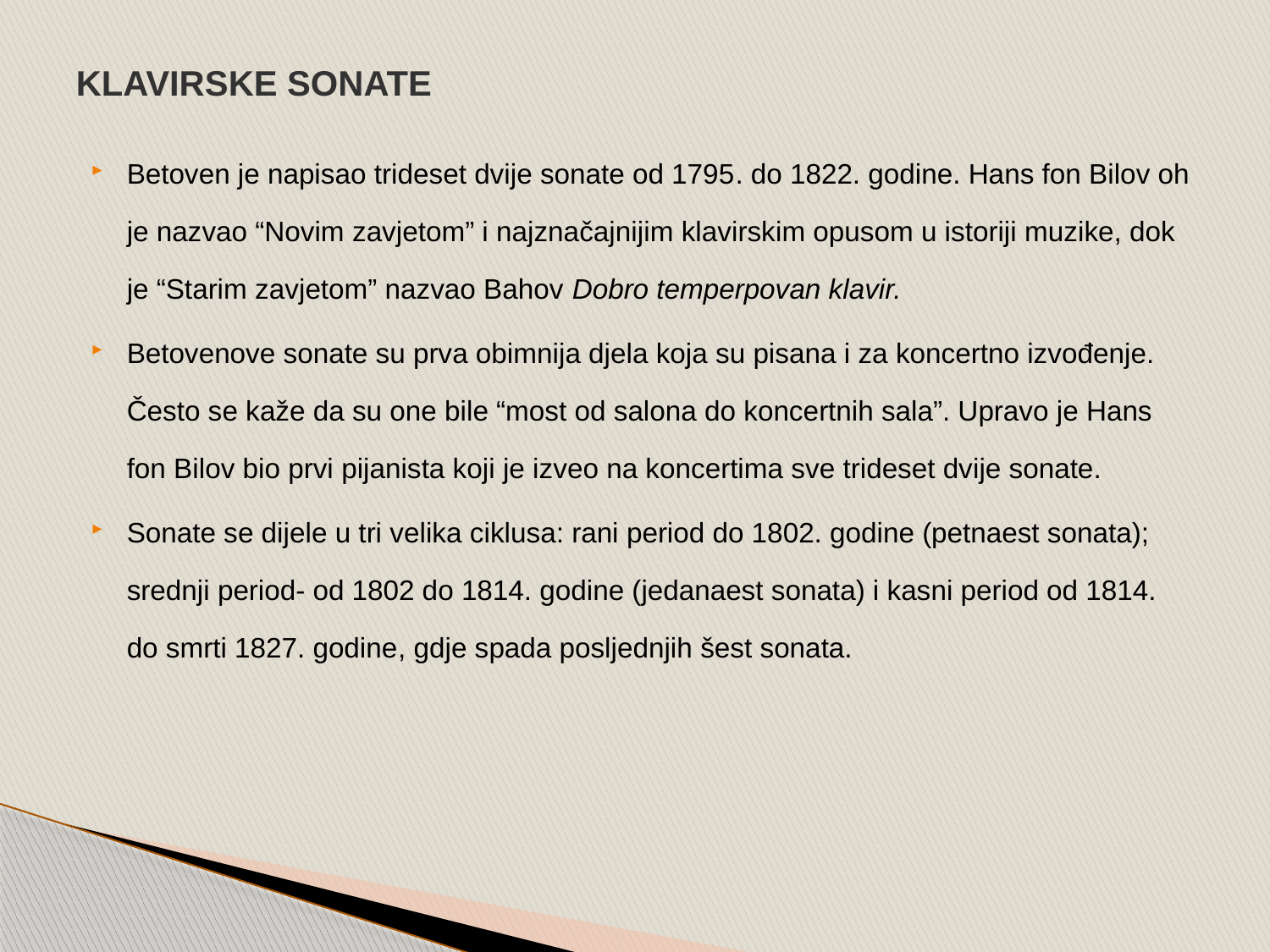

# KLAVIRSKE SONATE
Betoven je napisao trideset dvije sonate od 1795. do 1822. godine. Hans fon Bilov oh je nazvao “Novim zavjetom” i najznačajnijim klavirskim opusom u istoriji muzike, dok je “Starim zavjetom” nazvao Bahov Dobro temperpovan klavir.
Betovenove sonate su prva obimnija djela koja su pisana i za koncertno izvođenje. Često se kaže da su one bile “most od salona do koncertnih sala”. Upravo je Hans fon Bilov bio prvi pijanista koji je izveo na koncertima sve trideset dvije sonate.
Sonate se dijele u tri velika ciklusa: rani period do 1802. godine (petnaest sonata); srednji period- od 1802 do 1814. godine (jedanaest sonata) i kasni period od 1814. do smrti 1827. godine, gdje spada posljednjih šest sonata.